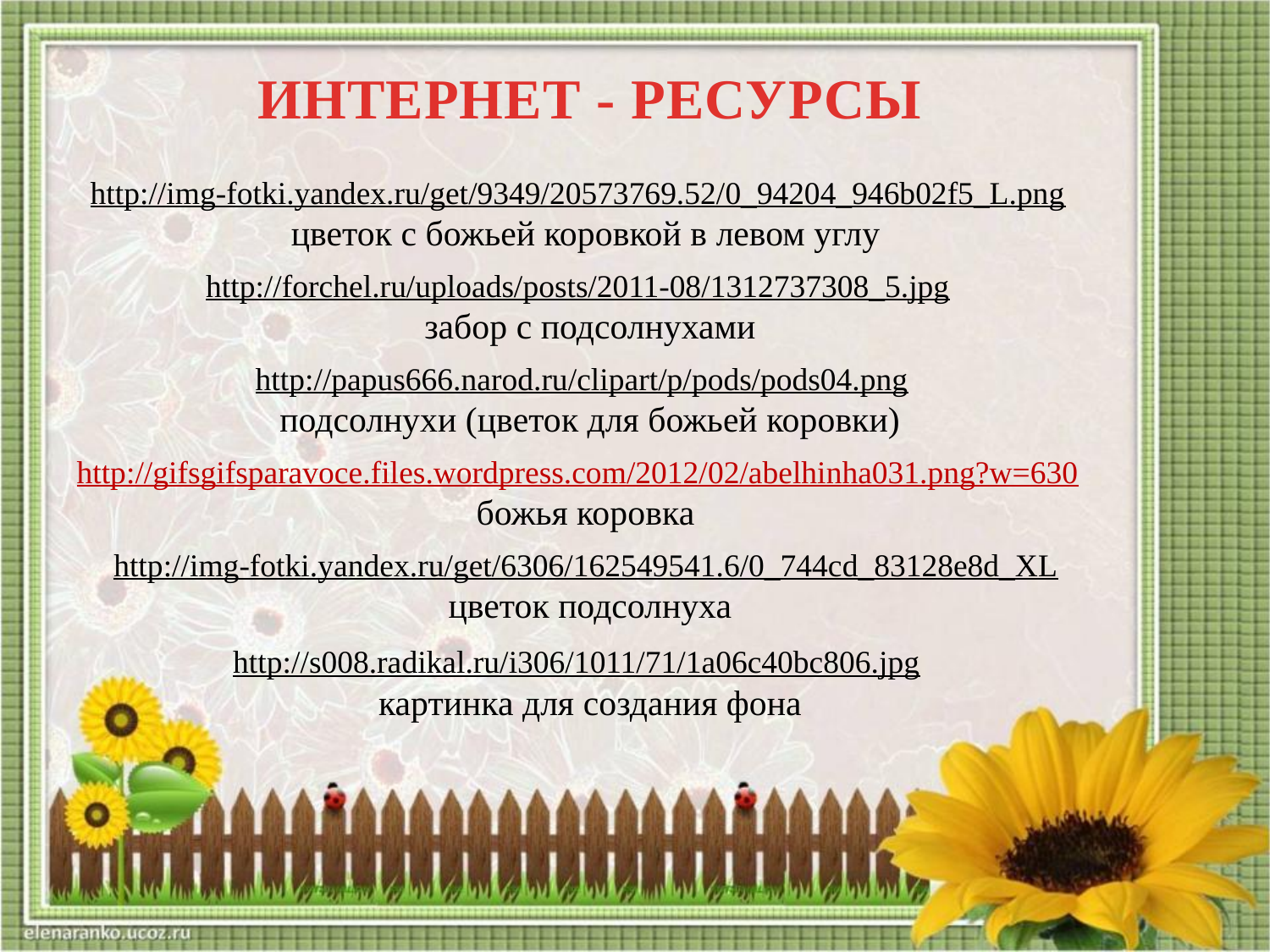

ИНТЕРНЕТ - РЕСУРСЫ
http://img-fotki.yandex.ru/get/9349/20573769.52/0_94204_946b02f5_L.png
цветок с божьей коровкой в левом углу

http://forchel.ru/uploads/posts/2011-08/1312737308_5.jpg
забор с подсолнухами

http://papus666.narod.ru/clipart/p/pods/pods04.png
подсолнухи (цветок для божьей коровки)

http://gifsgifsparavoce.files.wordpress.com/2012/02/abelhinha031.png?w=630    божья коровка

http://img-fotki.yandex.ru/get/6306/162549541.6/0_744cd_83128e8d_XL
цветок подсолнуха

http://s008.radikal.ru/i306/1011/71/1a06c40bc806.jpg
картинка для создания фона